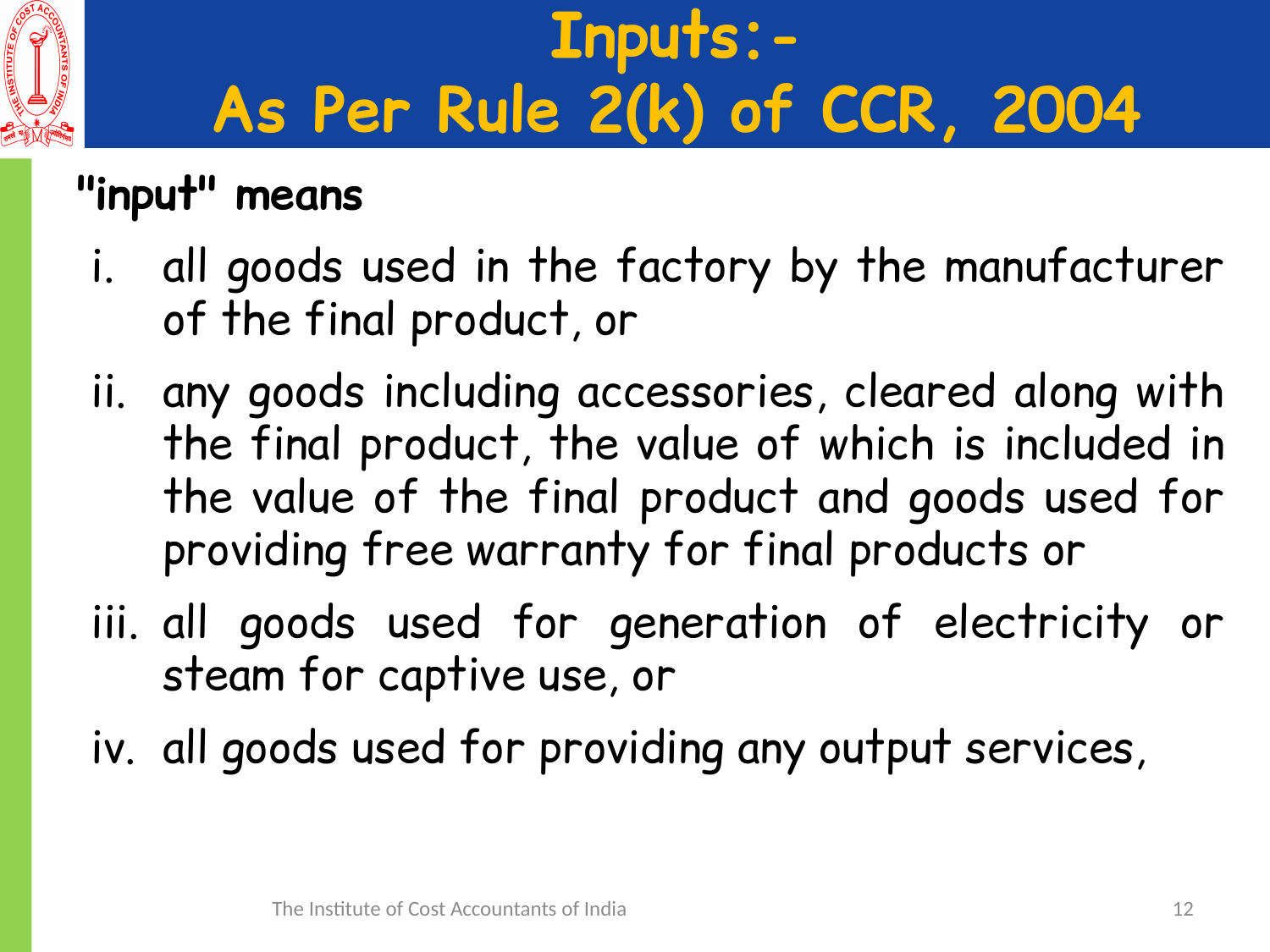

# Inputs:- As Per Rule 2(k) of CCR, 2004
"input" means
all goods used in the factory by the manufacturer of the final product, or
any goods including accessories, cleared along with the final product, the value of which is included in the value of the final product and goods used for providing free warranty for final products or
all goods used for generation of electricity or steam for captive use, or
all goods used for providing any output services,

The Institute of Cost Accountants of India
12